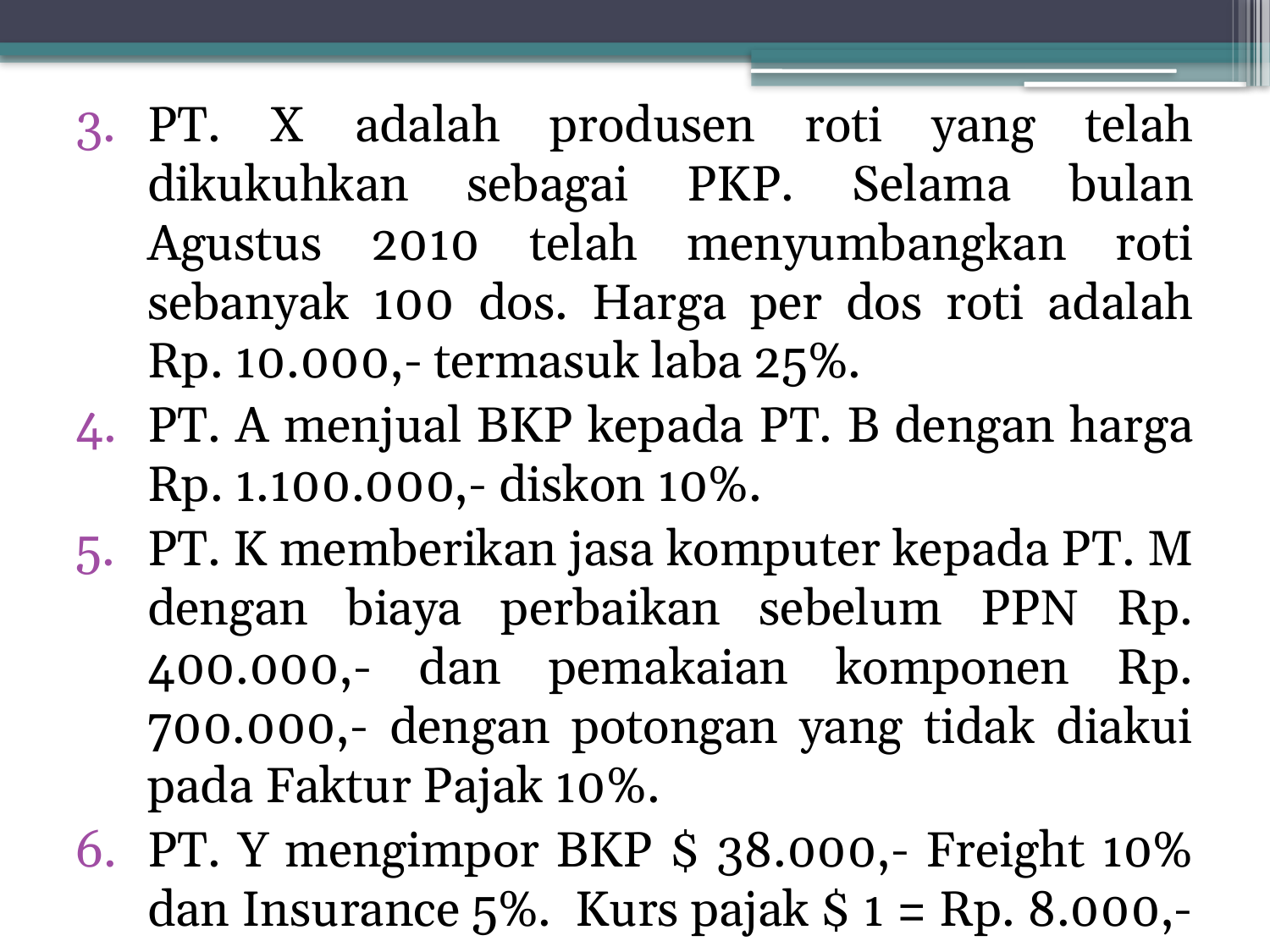

PT. X adalah produsen roti yang telah dikukuhkan sebagai PKP. Selama bulan Agustus 2010 telah menyumbangkan roti sebanyak 100 dos. Harga per dos roti adalah Rp. 10.000,- termasuk laba 25%.
PT. A menjual BKP kepada PT. B dengan harga Rp. 1.100.000,- diskon 10%.
PT. K memberikan jasa komputer kepada PT. M dengan biaya perbaikan sebelum PPN Rp. 400.000,- dan pemakaian komponen Rp. 700.000,- dengan potongan yang tidak diakui pada Faktur Pajak 10%.
PT. Y mengimpor BKP $ 38.000,- Freight 10% dan Insurance 5%.  Kurs pajak $ 1 = Rp. 8.000,-